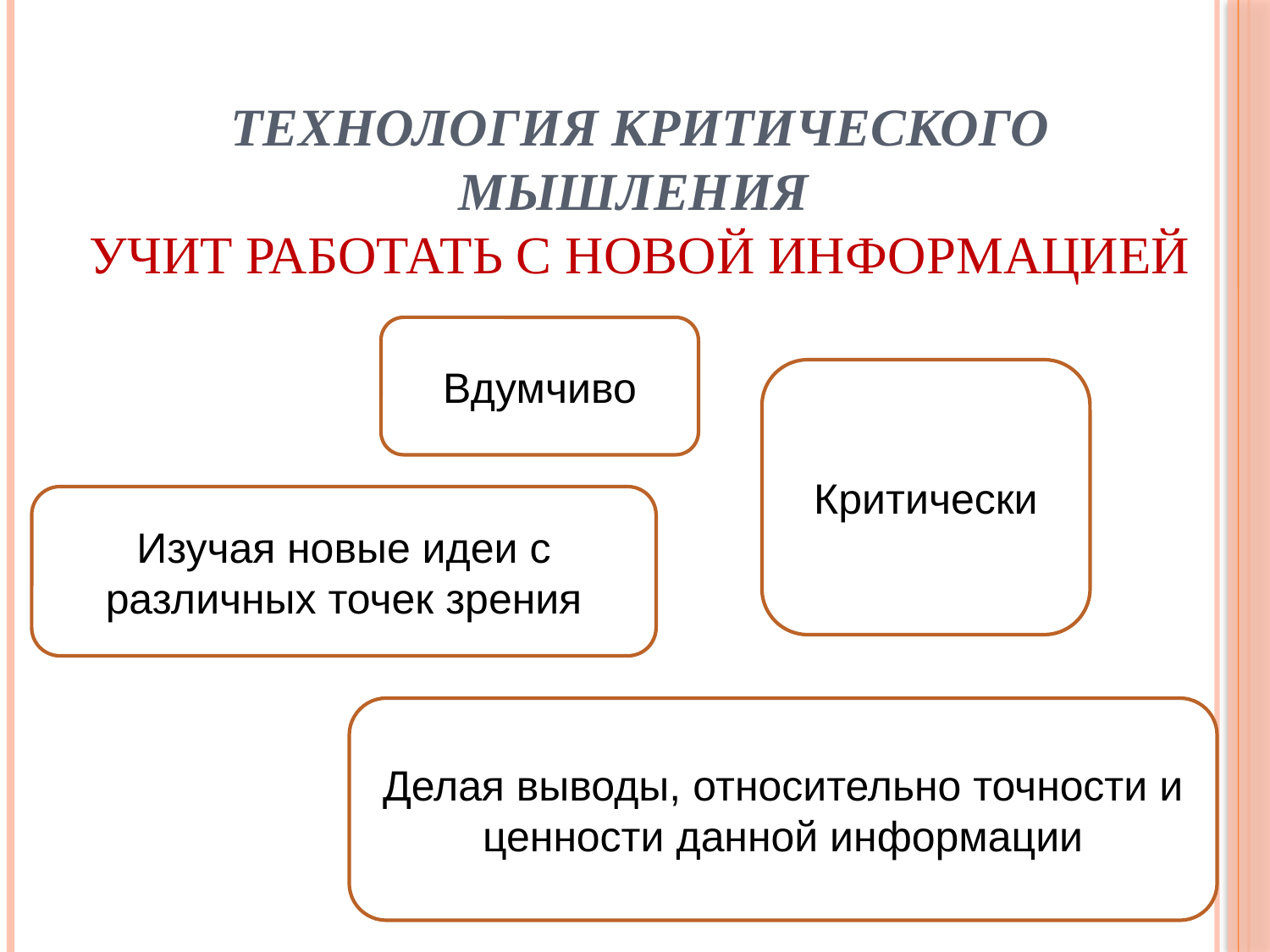

Технология критического мышления
учит работать с новой информацией
Вдумчиво
Критически
Изучая новые идеи с различных точек зрения
Делая выводы, относительно точности и ценности данной информации